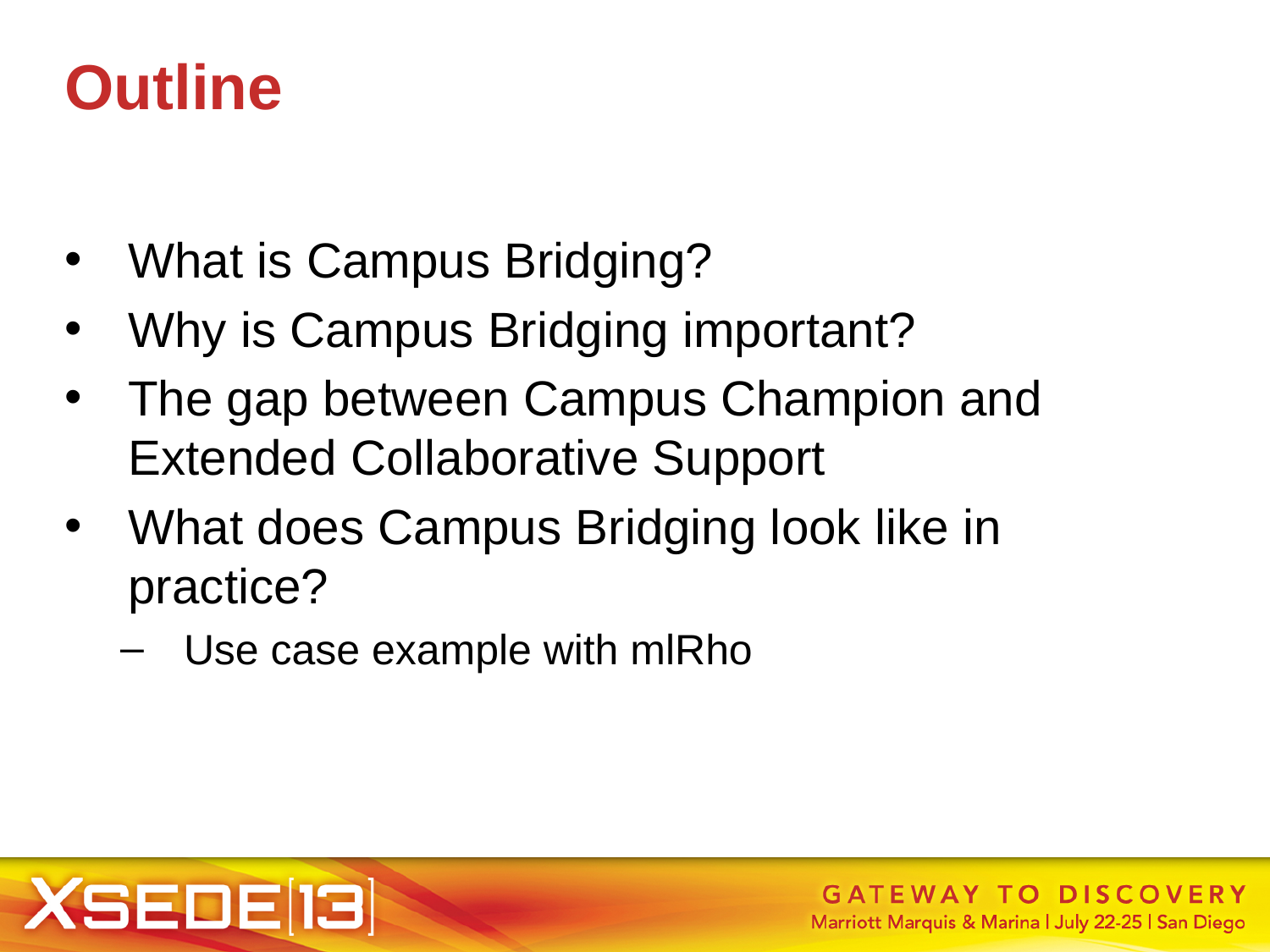

Outline
What is Campus Bridging?
Why is Campus Bridging important?
The gap between Campus Champion and Extended Collaborative Support
What does Campus Bridging look like in practice?
Use case example with mlRho